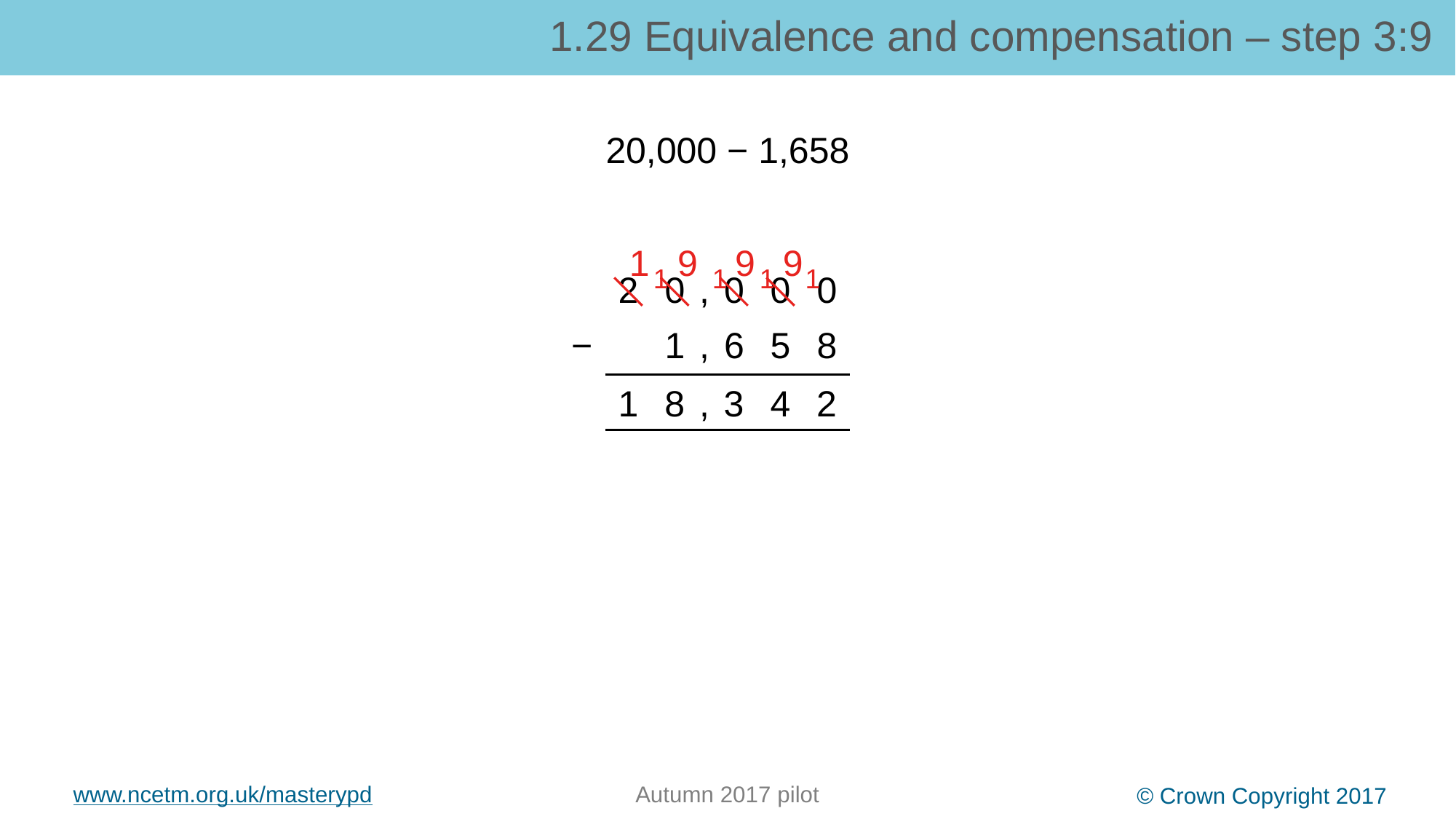

1.29 Equivalence and compensation – step 3:9
20,000 − 1,658
1
9
9
9
1
1
1
1
|  | 2 | 0 | , | 0 | 0 | 0 |
| --- | --- | --- | --- | --- | --- | --- |
| − |  | 1 | , | 6 | 5 | 8 |
|  |  |  |  |  |  |  |
1
8
,
3
4
2